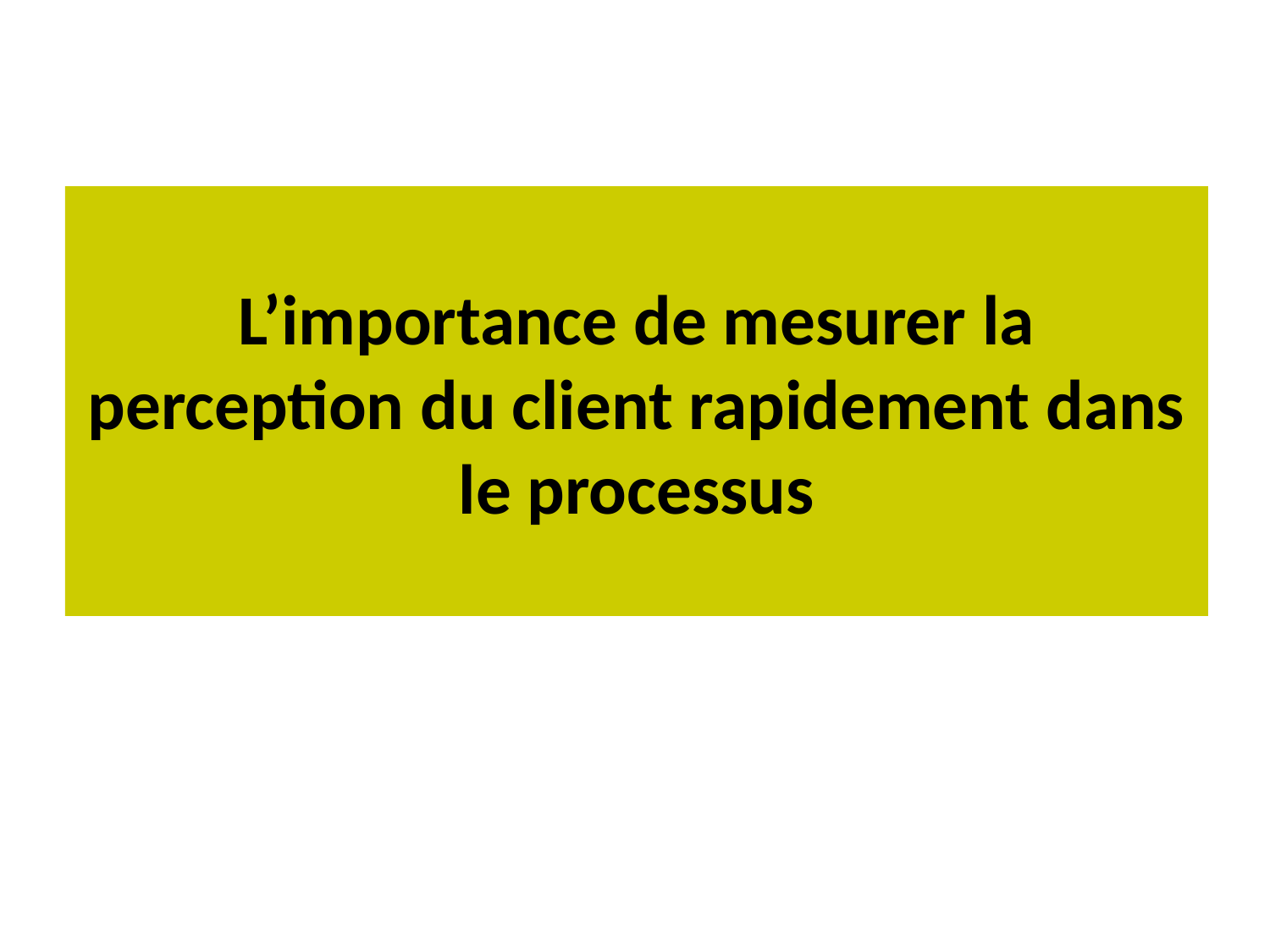

# L’importance de mesurer la perception du client rapidement dans le processus